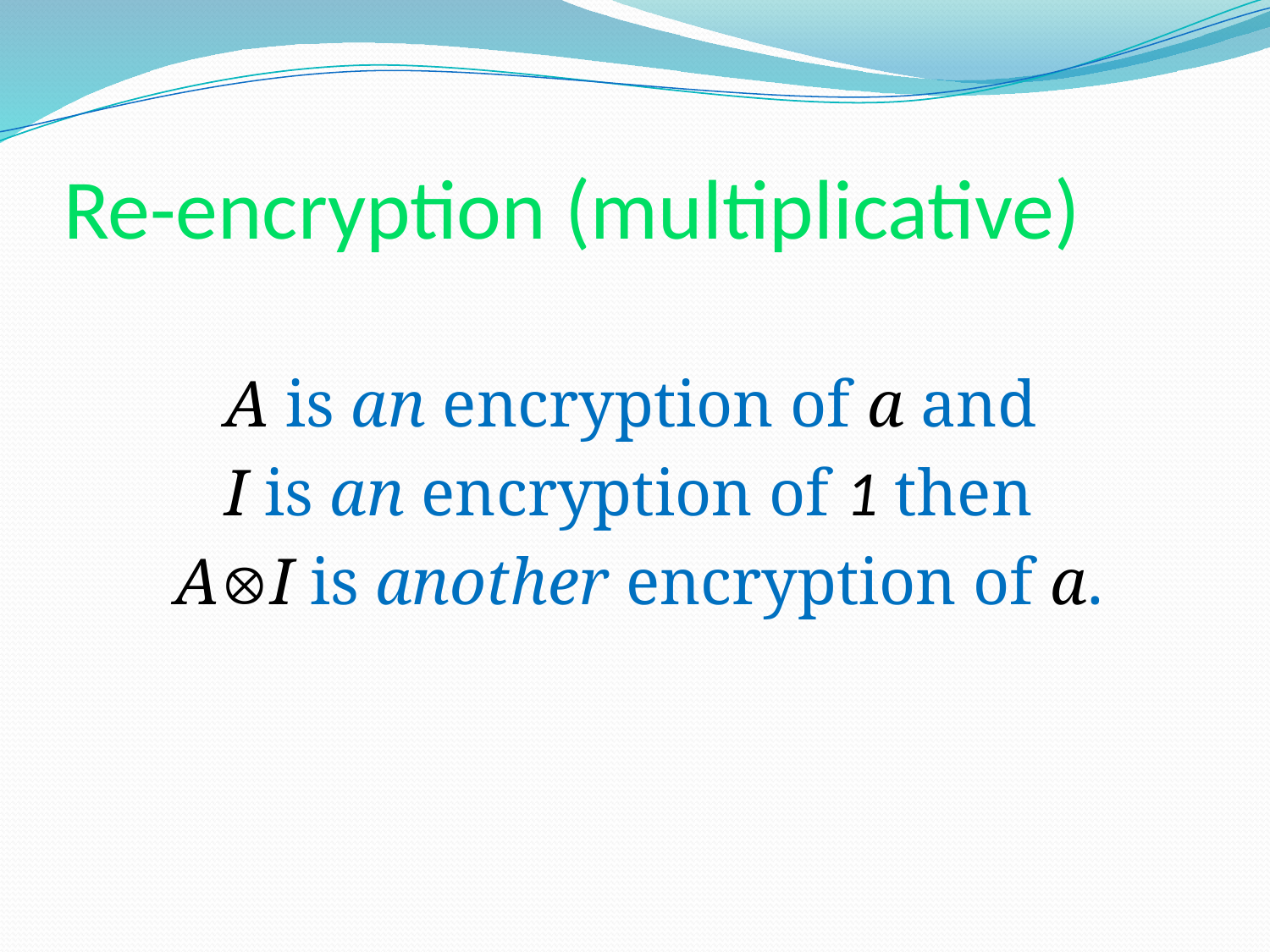

# Re-encryption (multiplicative)

         A is an encryption of a and
         I is an encryption of 1 then
      A⊗I is another encryption of a.